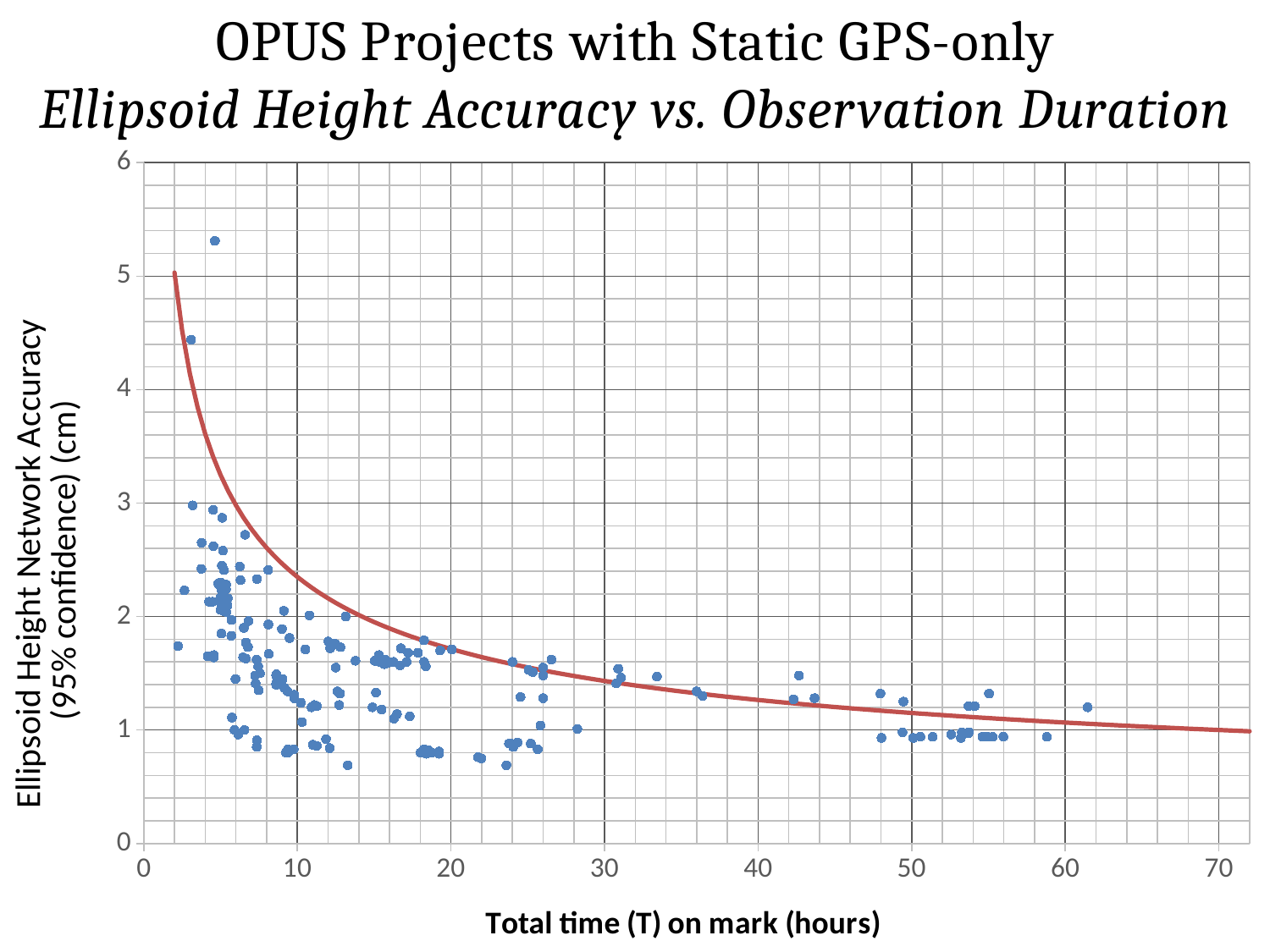

OPUS Projects with Static GPS-only
Ellipsoid Height Accuracy vs. Observation Duration

### Chart

| Category |  |  |
|---|---|---|